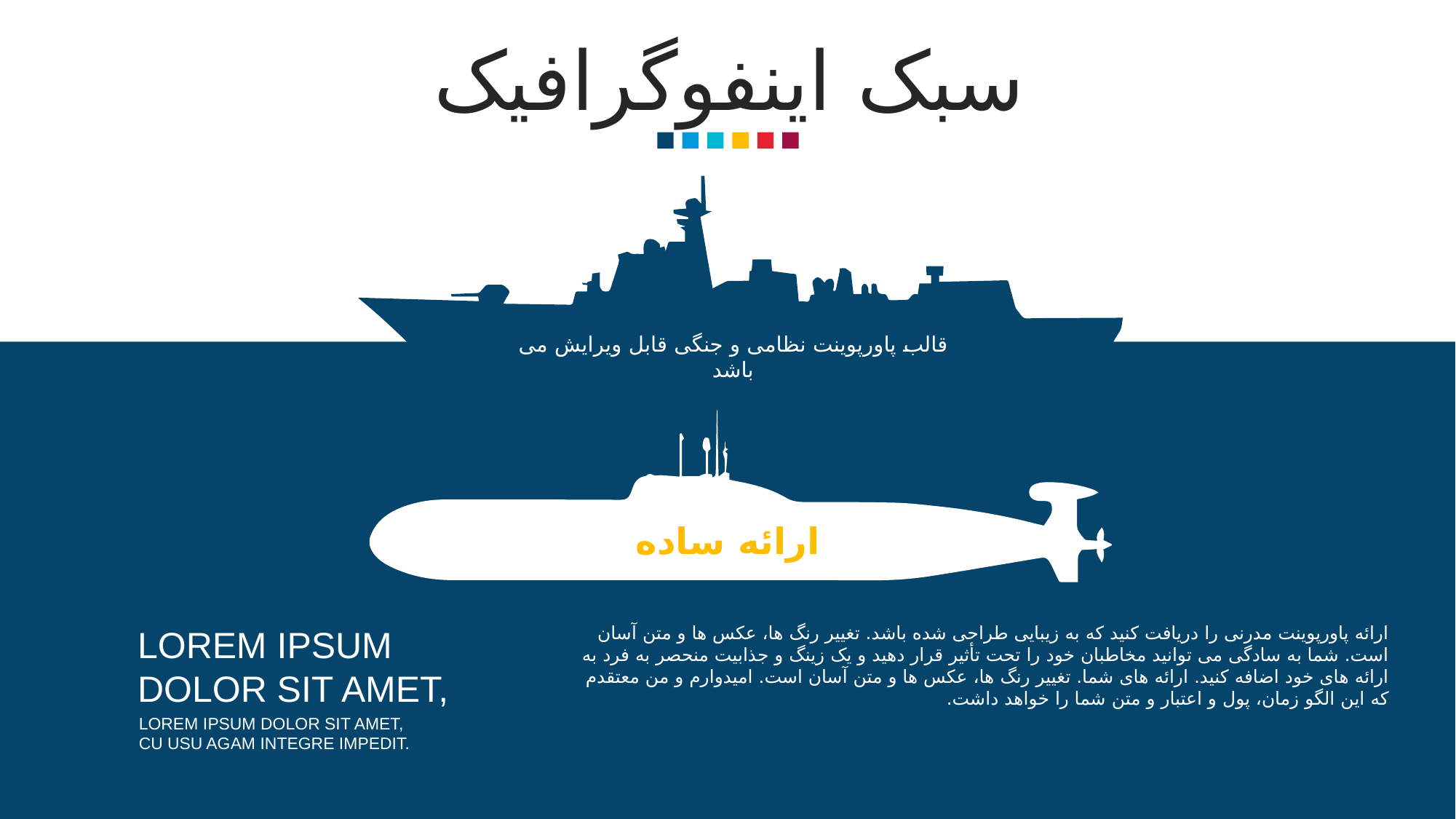

سبک اینفوگرافیک

قالب پاورپوینت نظامی و جنگی قابل ویرایش می باشد

ارائه ساده
LOREM IPSUM
DOLOR SIT AMET,
ارائه پاورپوینت مدرنی را دریافت کنید که به زیبایی طراحی شده باشد. تغییر رنگ ها، عکس ها و متن آسان است. شما به سادگی می توانید مخاطبان خود را تحت تأثیر قرار دهید و یک زینگ و جذابیت منحصر به فرد به ارائه های خود اضافه کنید. ارائه های شما. تغییر رنگ ها، عکس ها و متن آسان است. امیدوارم و من معتقدم که این الگو زمان، پول و اعتبار و متن شما را خواهد داشت.
LOREM IPSUM DOLOR SIT AMET,
CU USU AGAM INTEGRE IMPEDIT.